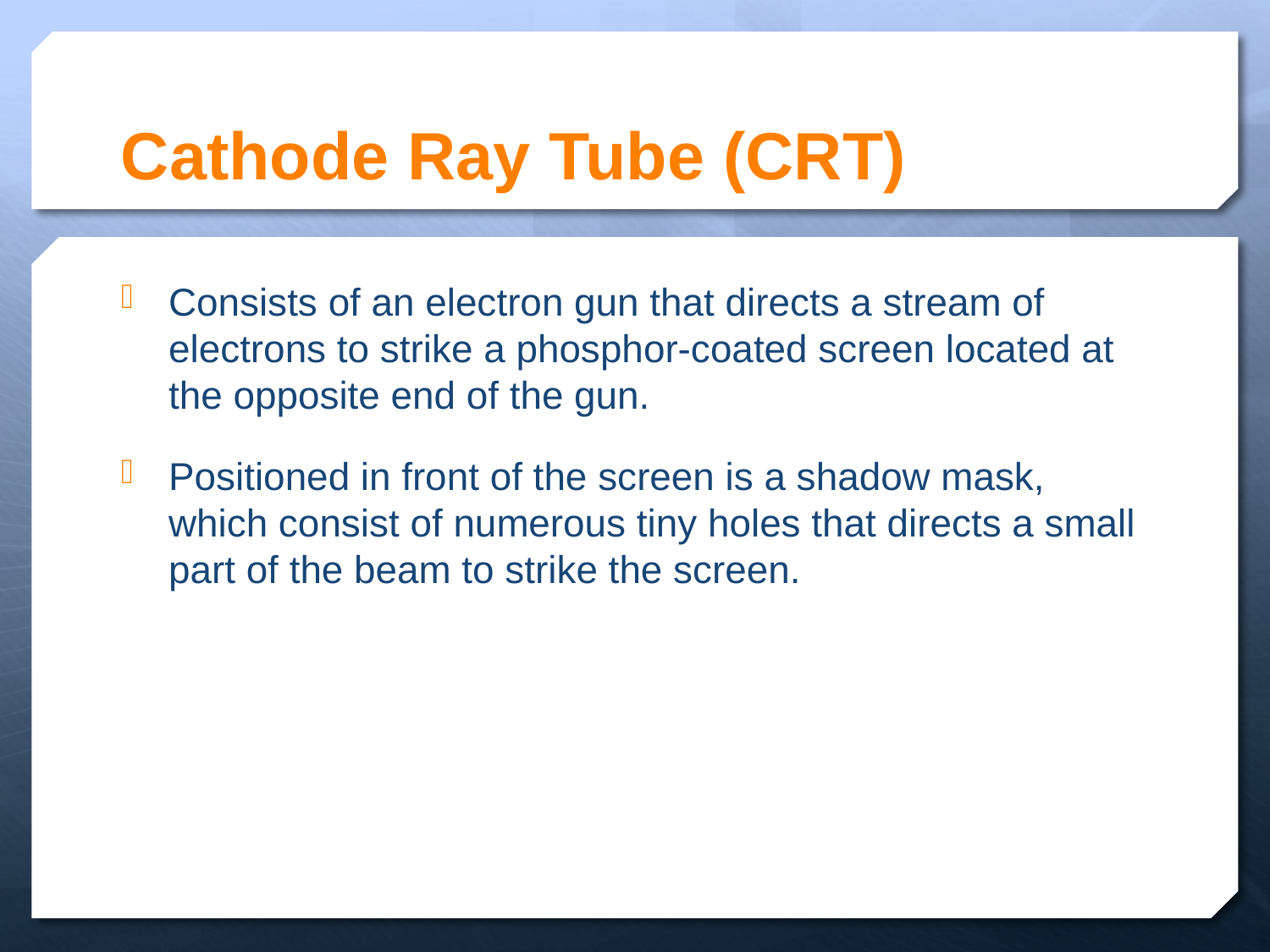

# Cathode Ray Tube (CRT)
Consists of an electron gun that directs a stream of electrons to strike a phosphor-coated screen located at the opposite end of the gun.
Positioned in front of the screen is a shadow mask, which consist of numerous tiny holes that directs a small part of the beam to strike the screen.